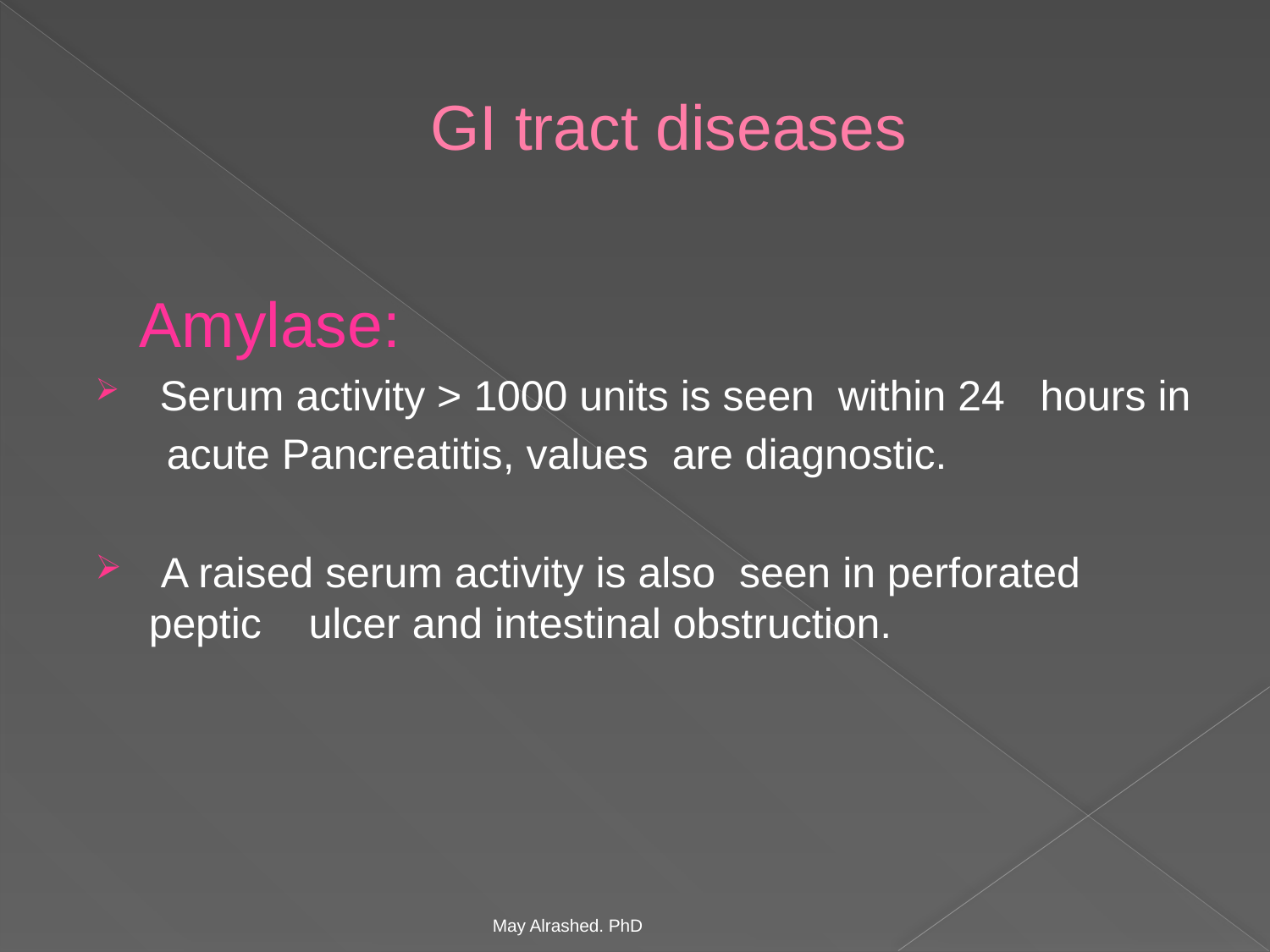

# GI tract diseases
   Amylase:
 Serum activity > 1000 units is seen  within 24   hours in
      acute Pancreatitis, values  are diagnostic.

 A raised serum activity is also  seen in perforated peptic    ulcer and intestinal obstruction.

May Alrashed. PhD